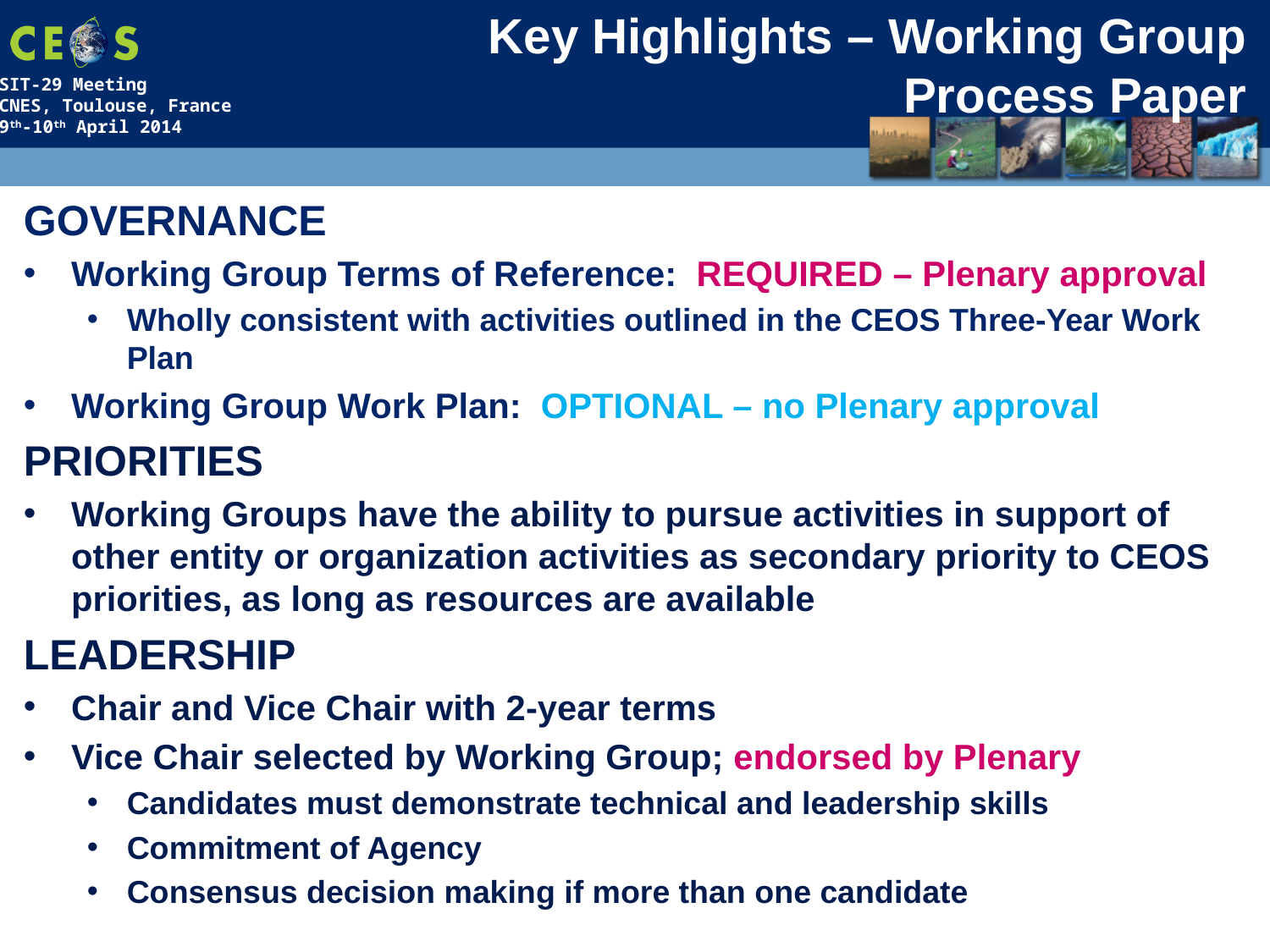

# Key Highlights – Working Group Process Paper
Governance
Working Group Terms of Reference:  REQUIRED – Plenary approval
Wholly consistent with activities outlined in the CEOS Three-Year Work Plan
Working Group Work Plan:  OPTIONAL – no Plenary approval
Priorities
Working Groups have the ability to pursue activities in support of other entity or organization activities as secondary priority to CEOS priorities, as long as resources are available
leadership
Chair and Vice Chair with 2-year terms
Vice Chair selected by Working Group; endorsed by Plenary
Candidates must demonstrate technical and leadership skills
Commitment of Agency
Consensus decision making if more than one candidate